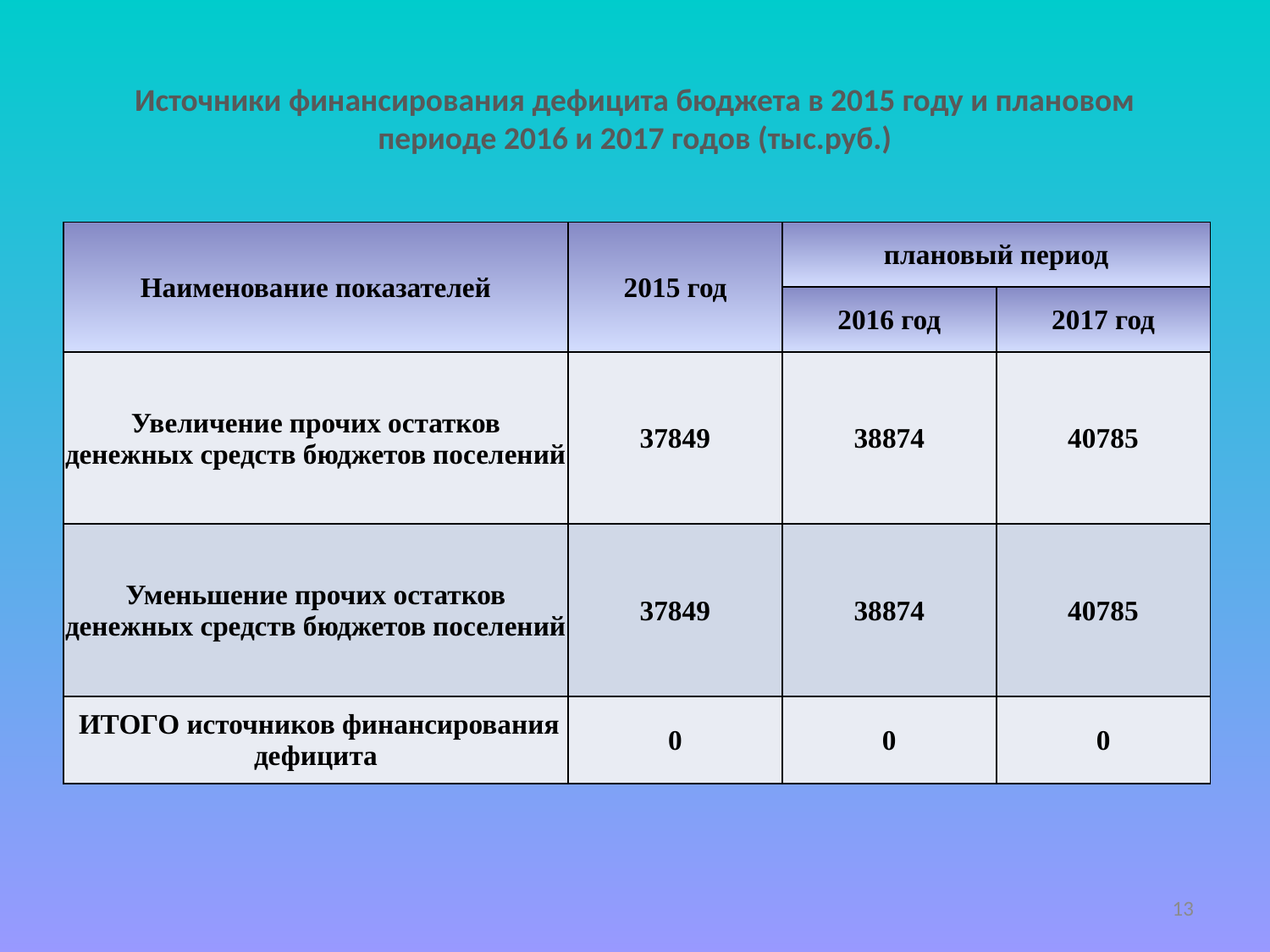

# Источники финансирования дефицита бюджета в 2015 году и плановом периоде 2016 и 2017 годов (тыс.руб.)
| Наименование показателей | 2015 год | плановый период |  |
| --- | --- | --- | --- |
|  |  | 2016 год | 2017 год |
| Увеличение прочих остатков денежных средств бюджетов поселений | 37849 | 38874 | 40785 |
| Уменьшение прочих остатков денежных средств бюджетов поселений | 37849 | 38874 | 40785 |
| ИТОГО источников финансирования дефицита | 0 | 0 | 0 |
13